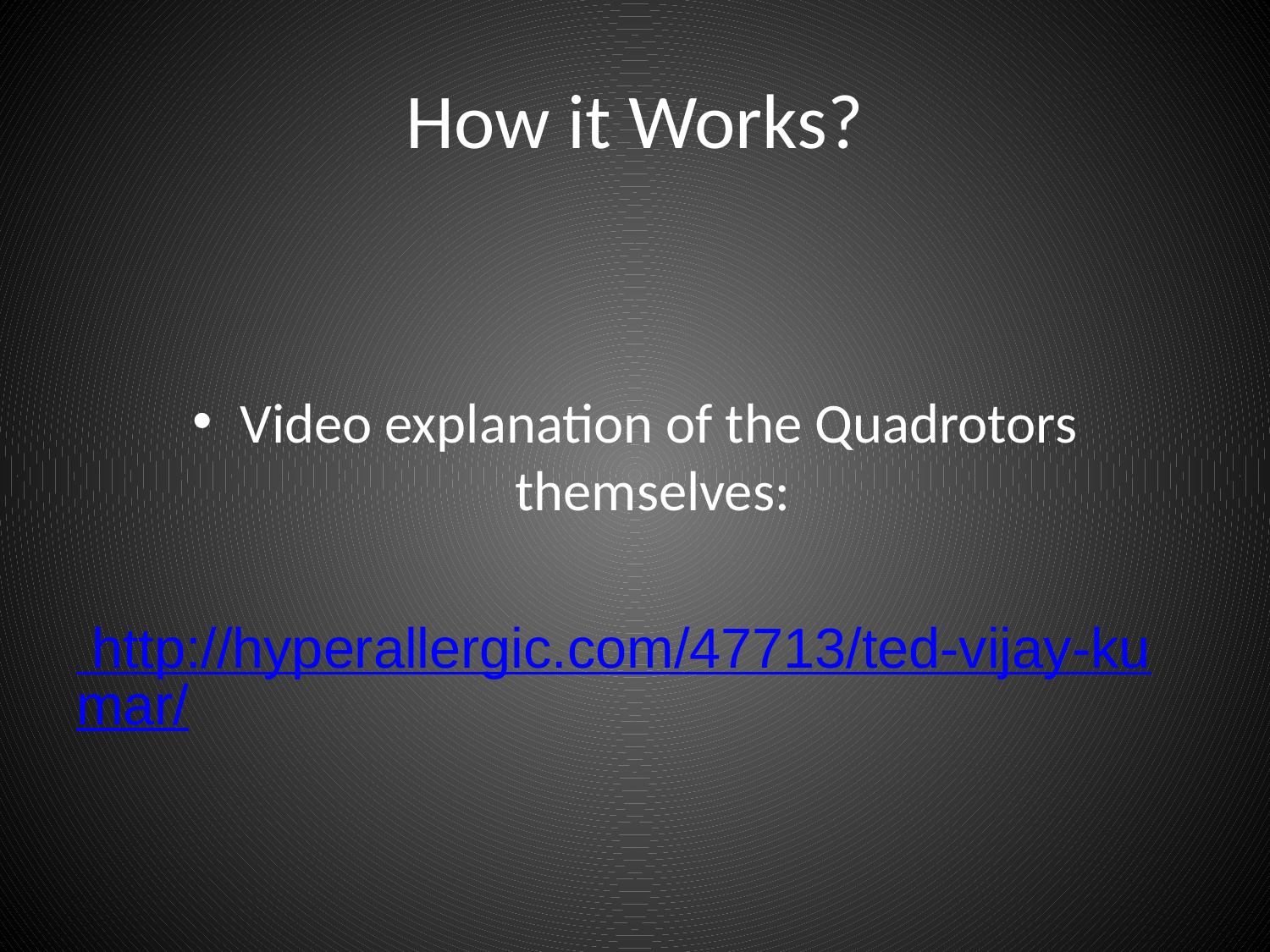

# How it Works?

Video explanation of the Quadrotors themselves:

 http://hyperallergic.com/47713/ted-vijay-kumar/